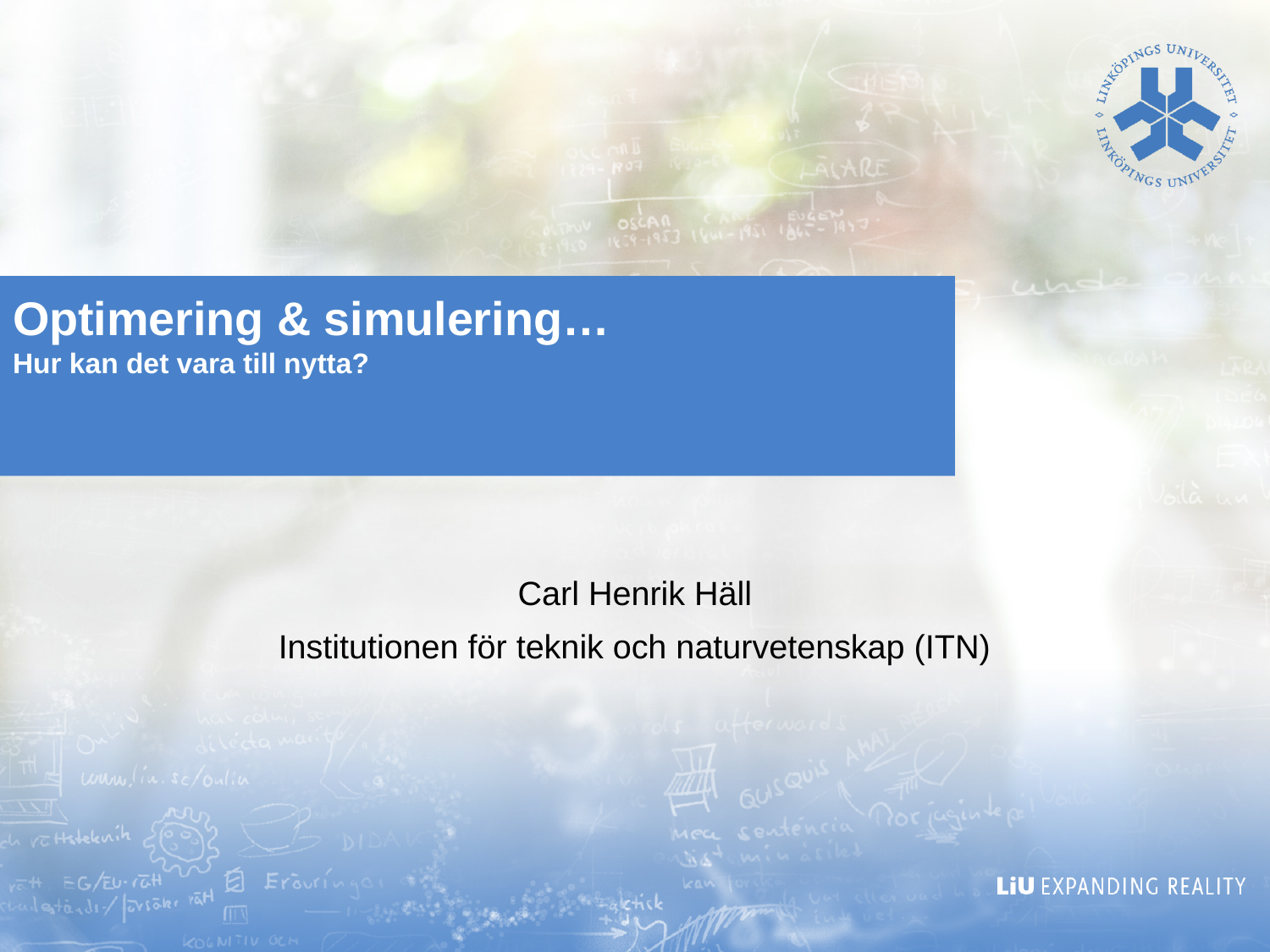

Optimering & simulering…
Hur kan det vara till nytta?

Carl Henrik Häll
Institutionen för teknik och naturvetenskap (ITN)